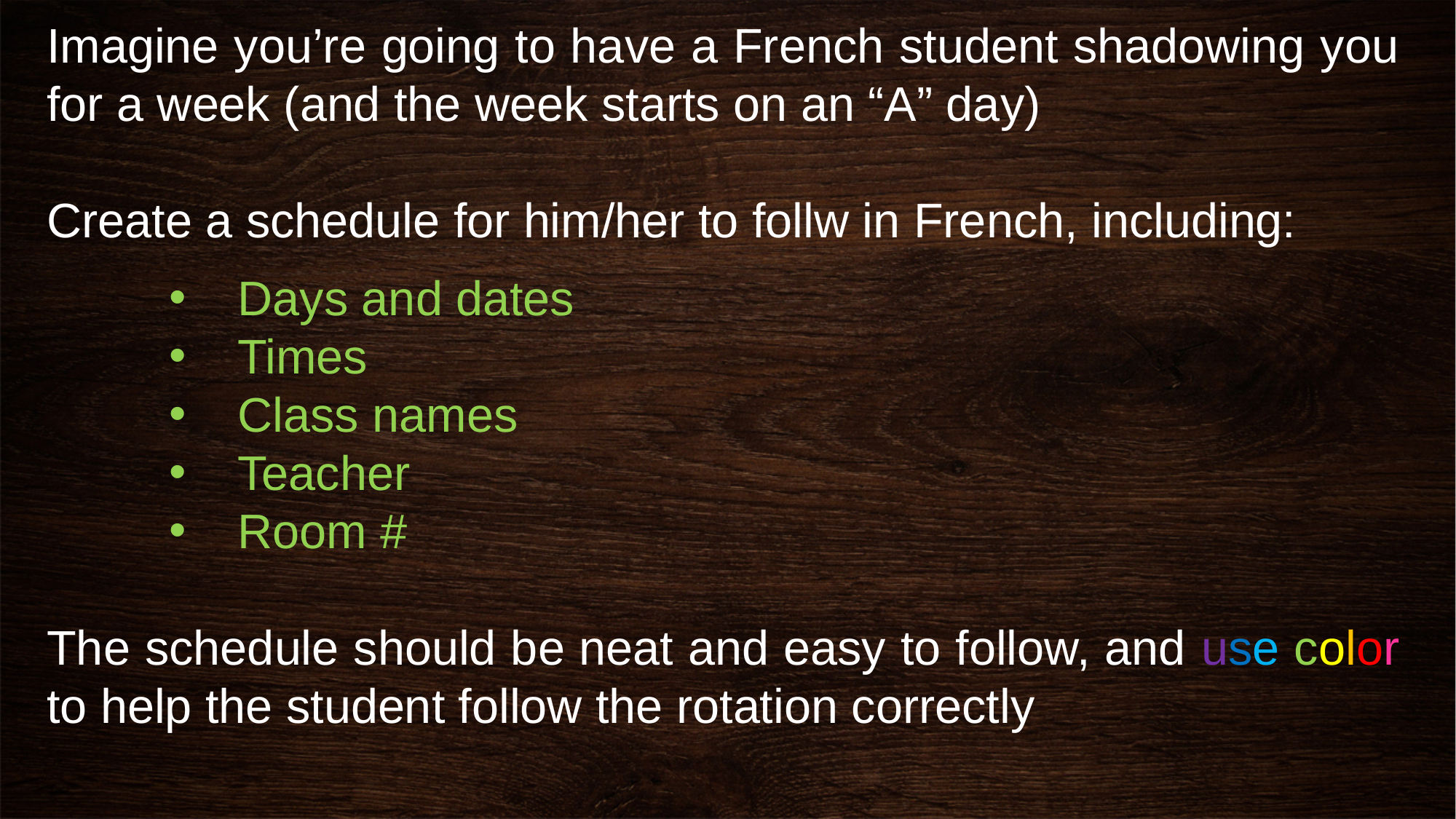

Imagine you’re going to have a French student shadowing you for a week (and the week starts on an “A” day)

Create a schedule for him/her to follw in French, including:

Days and dates
Times
Class names
Teacher
Room #

The schedule should be neat and easy to follow, and use color to help the student follow the rotation correctly